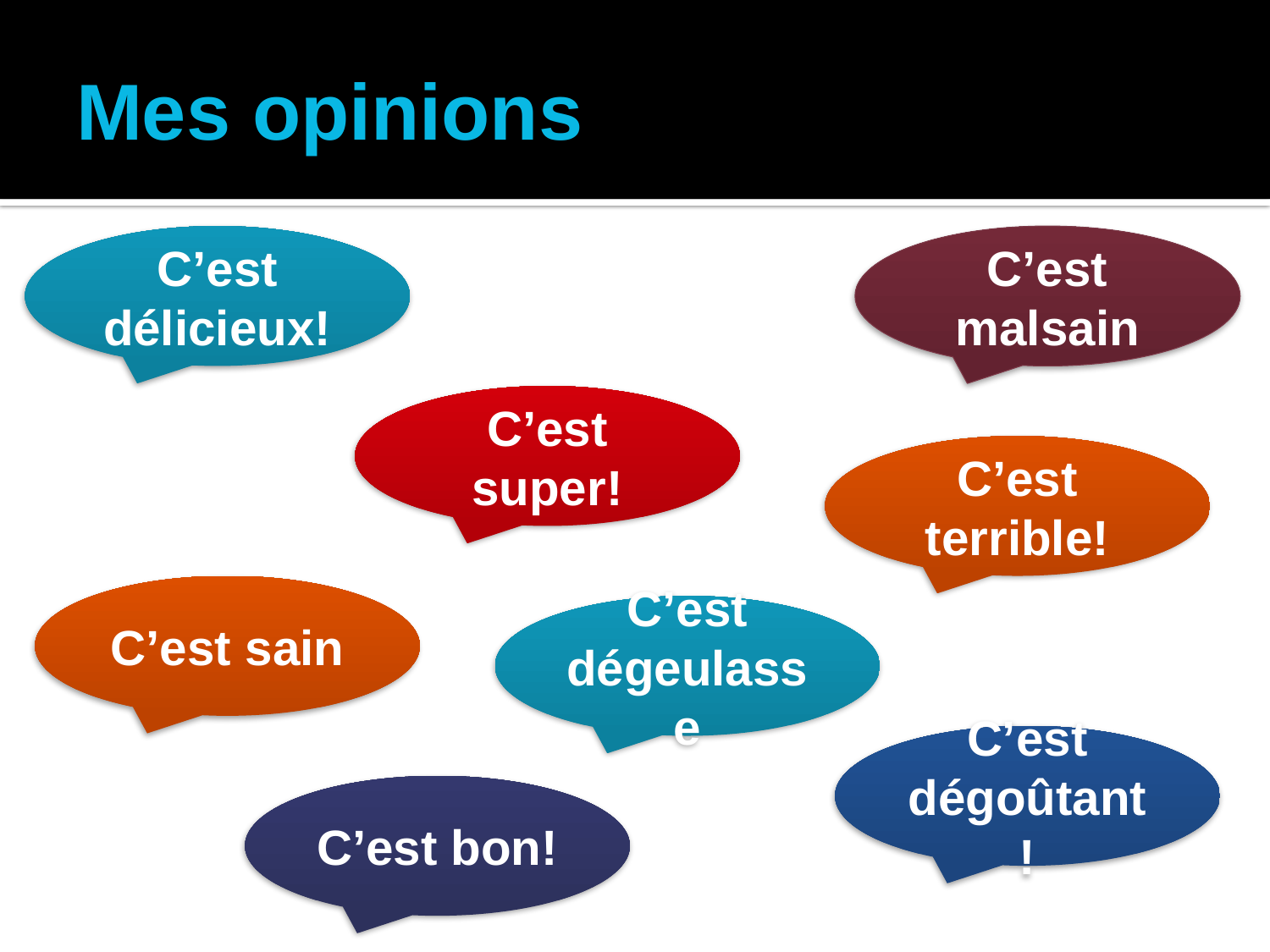

# Mes opinions
C’est malsain
C’est délicieux!
C’est super!
C’est terrible!
C’est sain
C’est dégeulasse
C’est dégoûtant!
C’est bon!